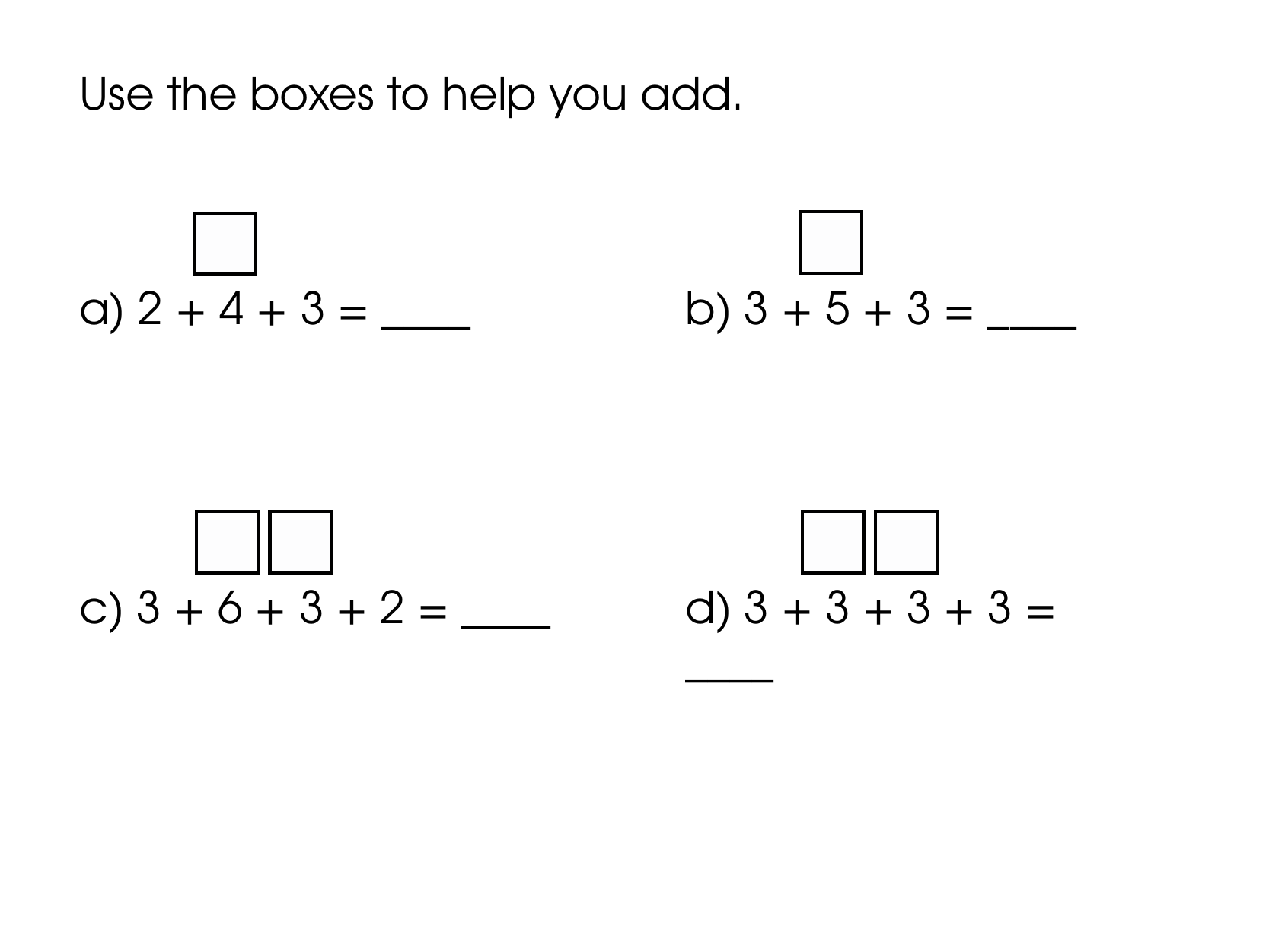

Use the boxes to help you add.

b) 3 + 5 + 3 = ____

a) 2 + 4 + 3 = ____

c) 3 + 6 + 3 + 2 = ____

d) 3 + 3 + 3 + 3 = ____